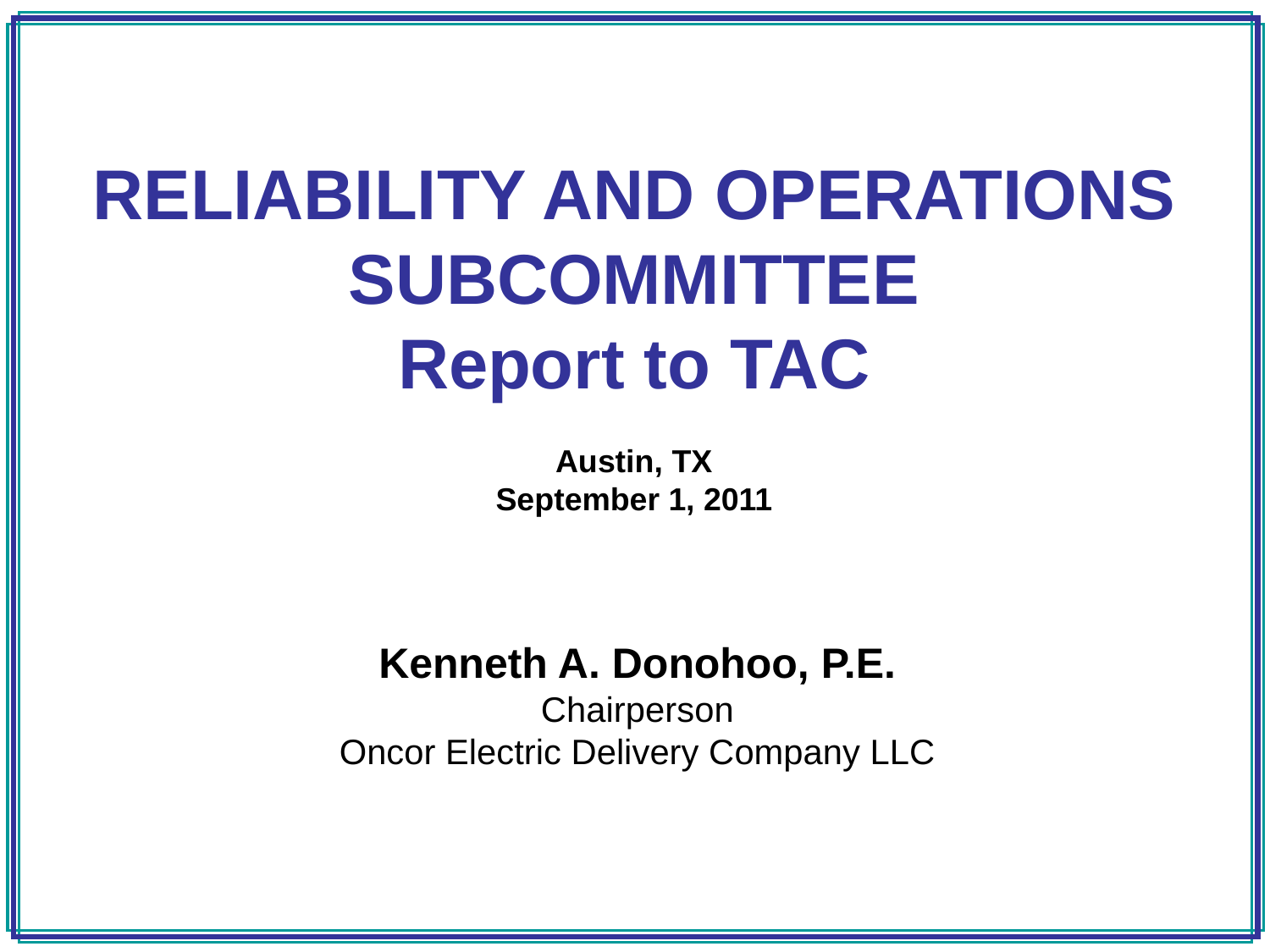

RELIABILITY AND OPERATIONS SUBCOMMITTEE
Report to TAC
Austin, TX
September 1, 2011
Kenneth A. Donohoo, P.E.
Chairperson
Oncor Electric Delivery Company LLC